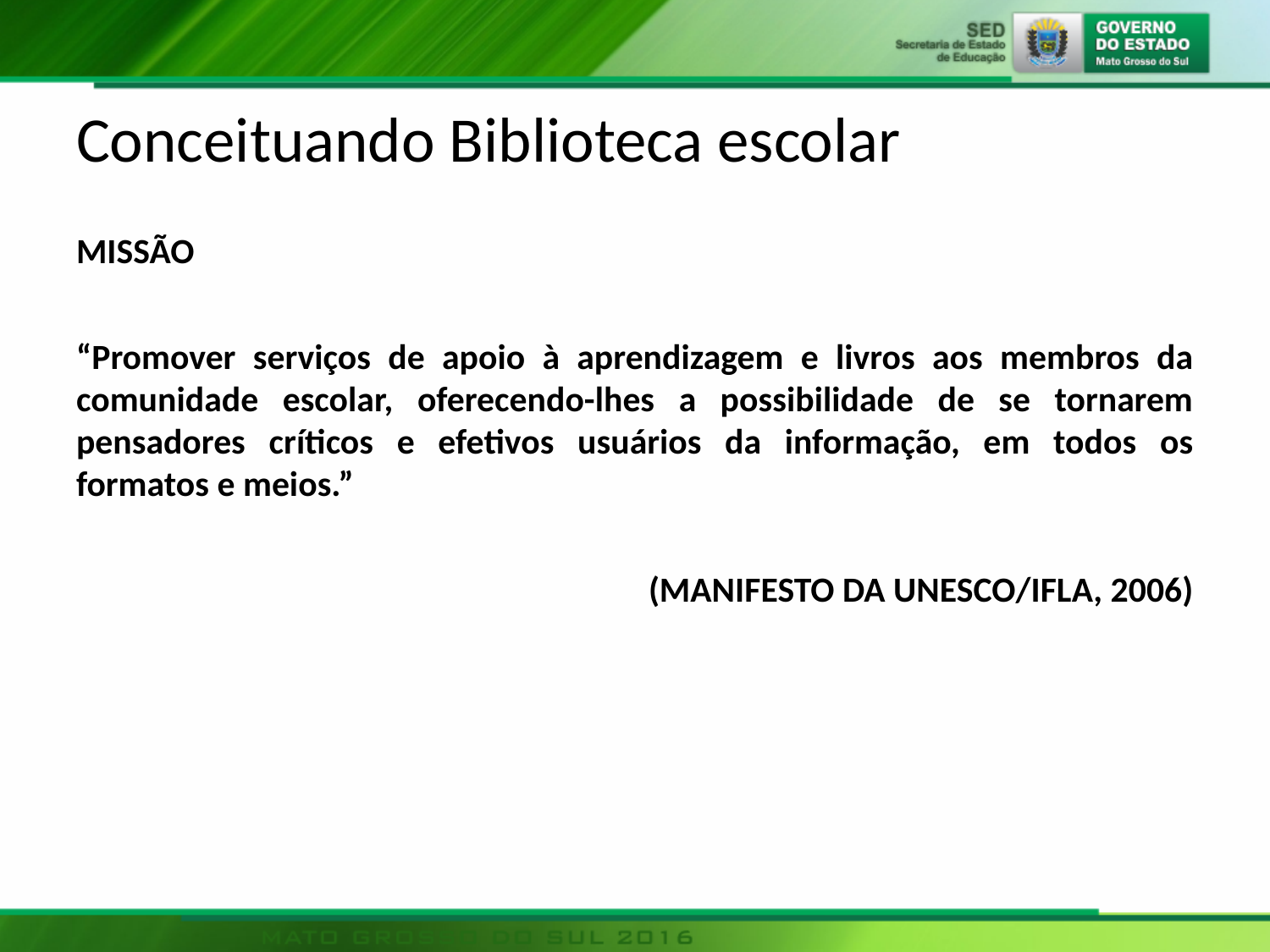

# Conceituando Biblioteca escolar
MISSÃO

“Promover serviços de apoio à aprendizagem e livros aos membros da comunidade escolar, oferecendo-lhes a possibilidade de se tornarem pensadores críticos e efetivos usuários da informação, em todos os formatos e meios.”

(MANIFESTO DA UNESCO/IFLA, 2006)